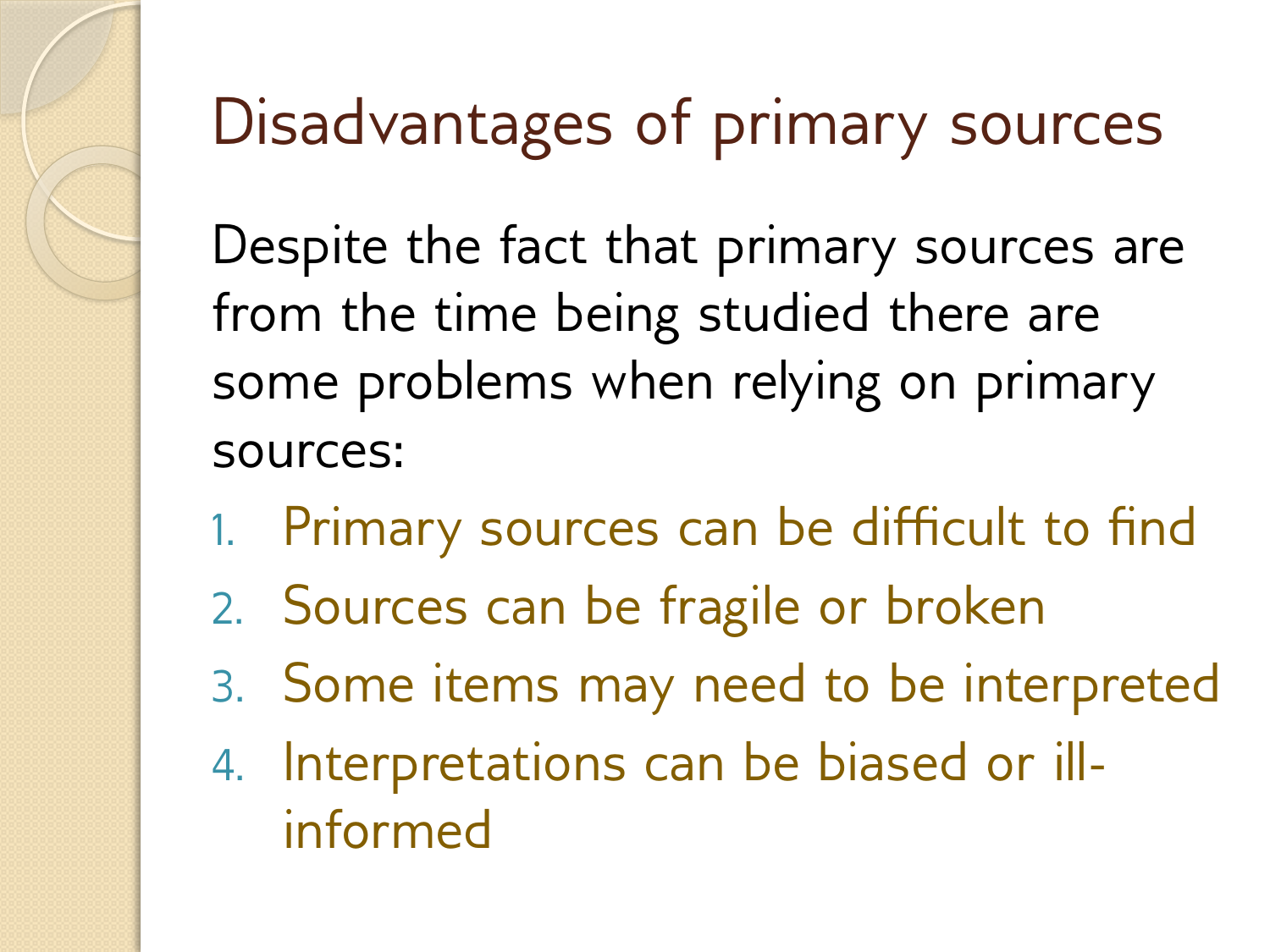

# Disadvantages of primary sources
Despite the fact that primary sources are from the time being studied there are some problems when relying on primary sources:
Primary sources can be difficult to find
Sources can be fragile or broken
Some items may need to be interpreted
Interpretations can be biased or ill-informed